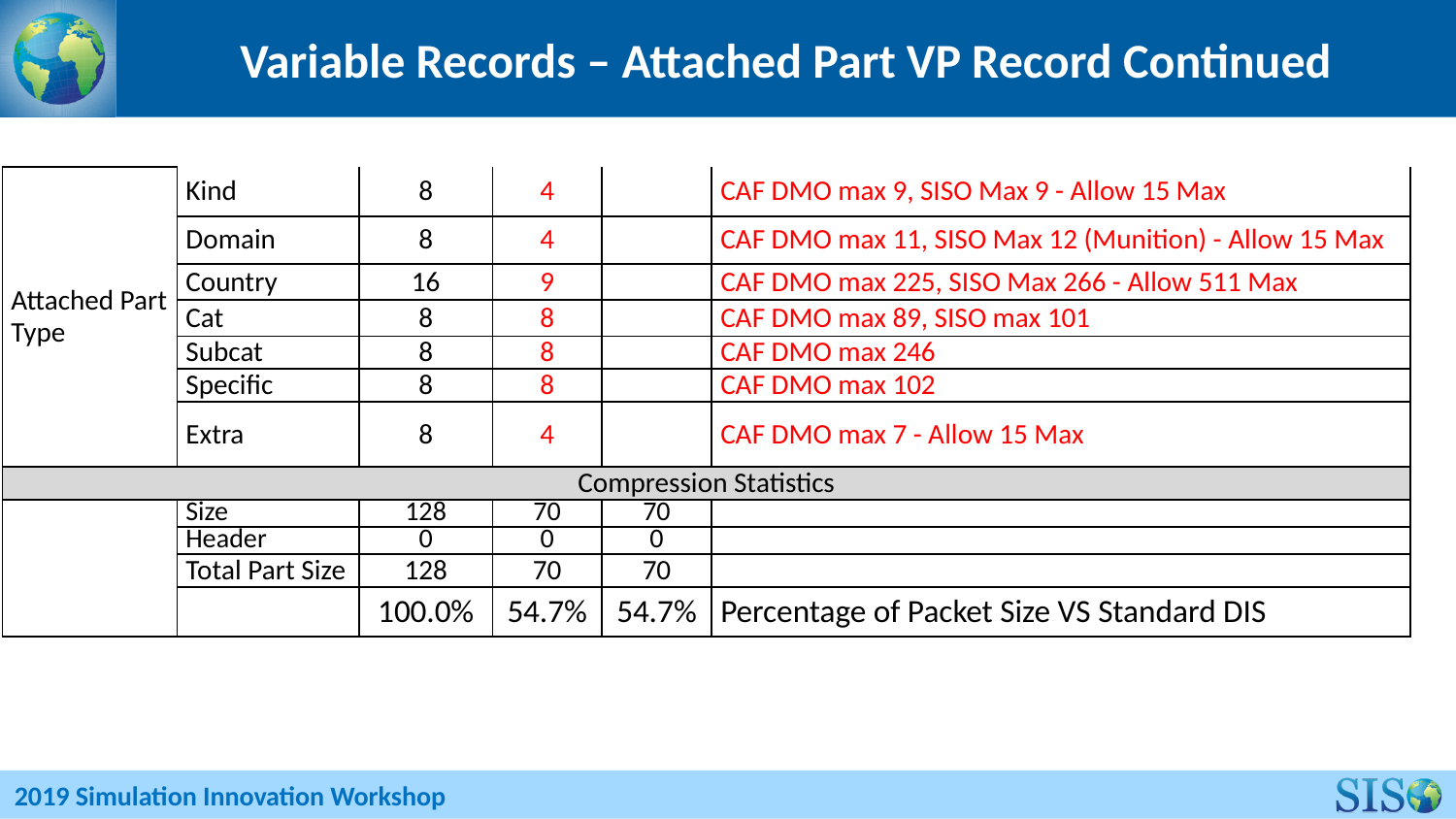

# Variable Records – Attached Part VP Record Continued
| Attached Part Type | Kind | 8 | 4 |  | CAF DMO max 9, SISO Max 9 - Allow 15 Max |
| --- | --- | --- | --- | --- | --- |
|  | Domain | 8 | 4 |  | CAF DMO max 11, SISO Max 12 (Munition) - Allow 15 Max |
|  | Country | 16 | 9 |  | CAF DMO max 225, SISO Max 266 - Allow 511 Max |
|  | Cat | 8 | 8 |  | CAF DMO max 89, SISO max 101 |
|  | Subcat | 8 | 8 |  | CAF DMO max 246 |
|  | Specific | 8 | 8 |  | CAF DMO max 102 |
|  | Extra | 8 | 4 |  | CAF DMO max 7 - Allow 15 Max |
| Compression Statistics |  |  |  |  |  |
|  | Size | 128 | 70 | 70 |  |
|  | Header | 0 | 0 | 0 |  |
|  | Total Part Size | 128 | 70 | 70 |  |
|  |  | 100.0% | 54.7% | 54.7% | Percentage of Packet Size VS Standard DIS |